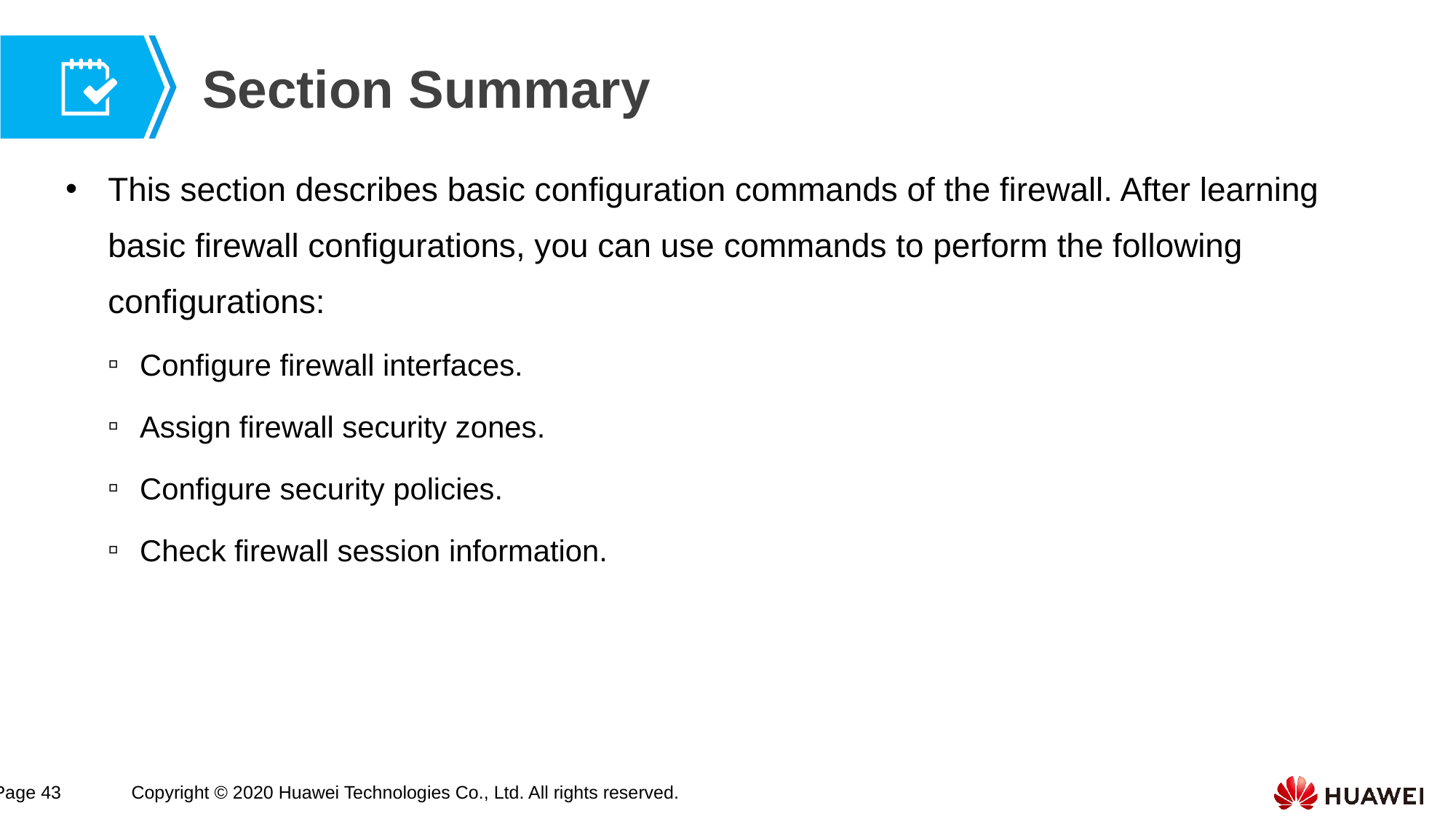

This section describes basic configuration commands of the firewall. After learning basic firewall configurations, you can use commands to perform the following configurations:
Configure firewall interfaces.
Assign firewall security zones.
Configure security policies.
Check firewall session information.